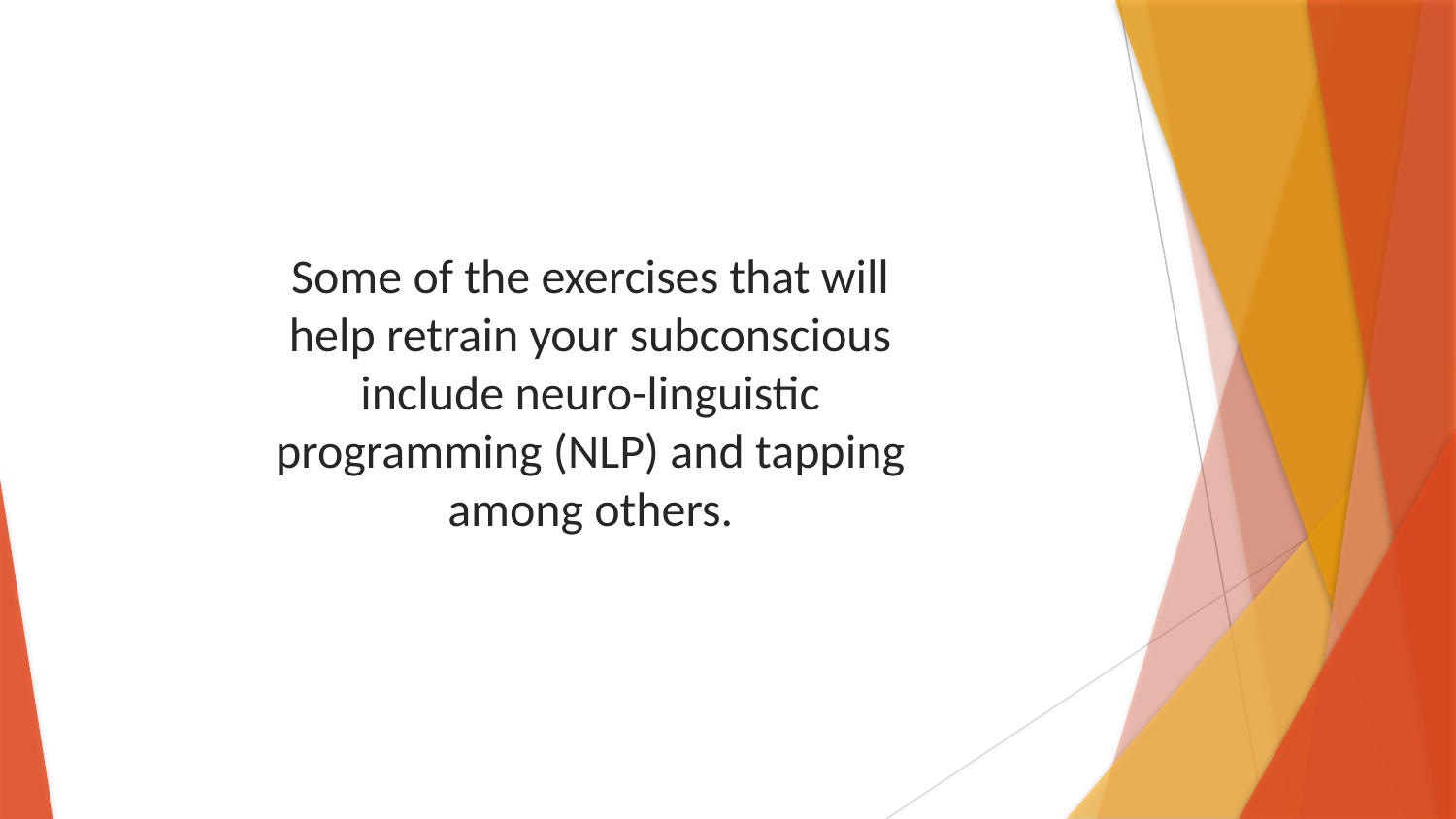

Some of the exercises that will help retrain your subconscious include neuro-linguistic programming (NLP) and tapping among others.